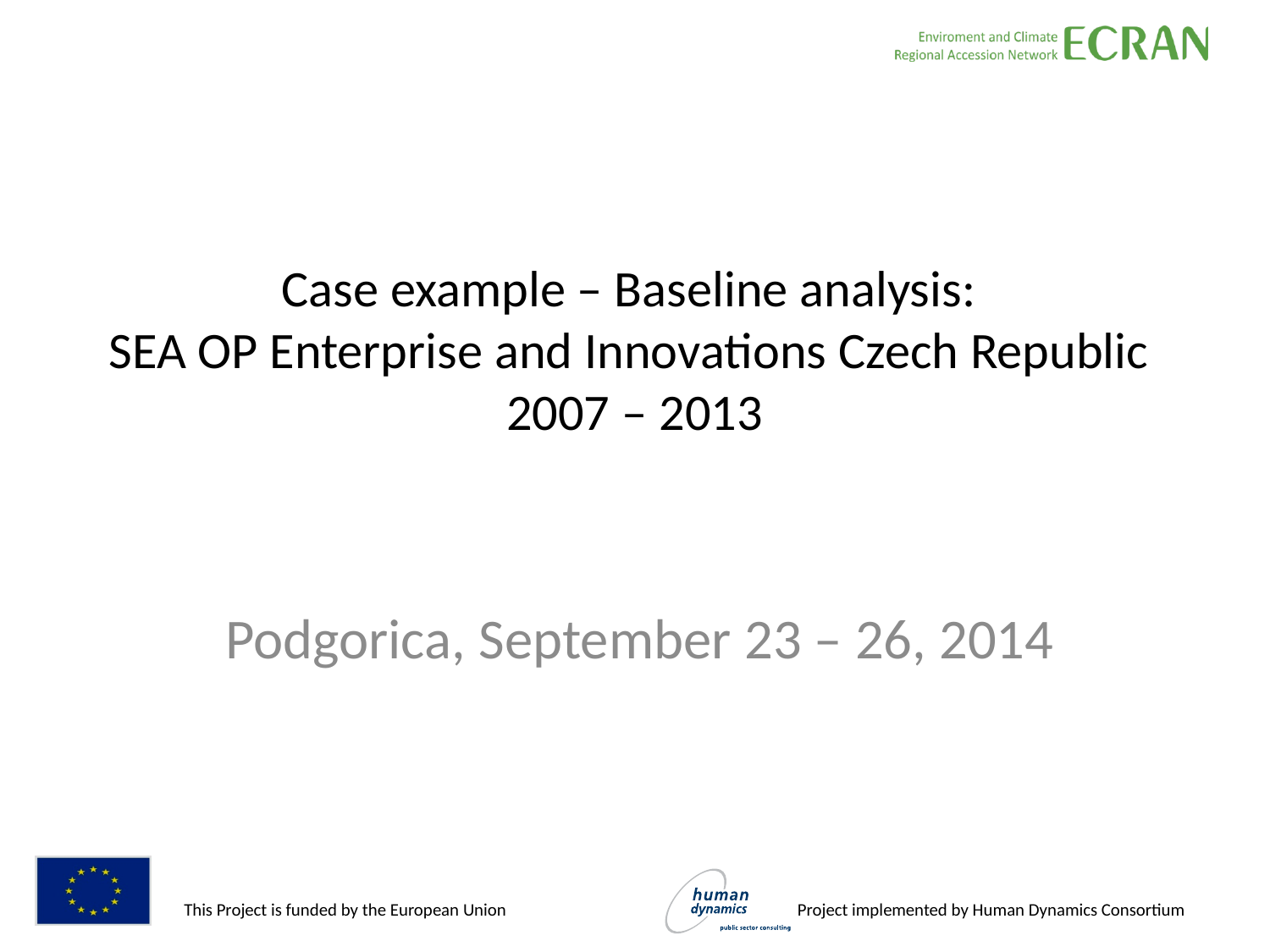

# Case example – Baseline analysis: SEA OP Enterprise and Innovations Czech Republic 2007 – 2013
Podgorica, September 23 – 26, 2014